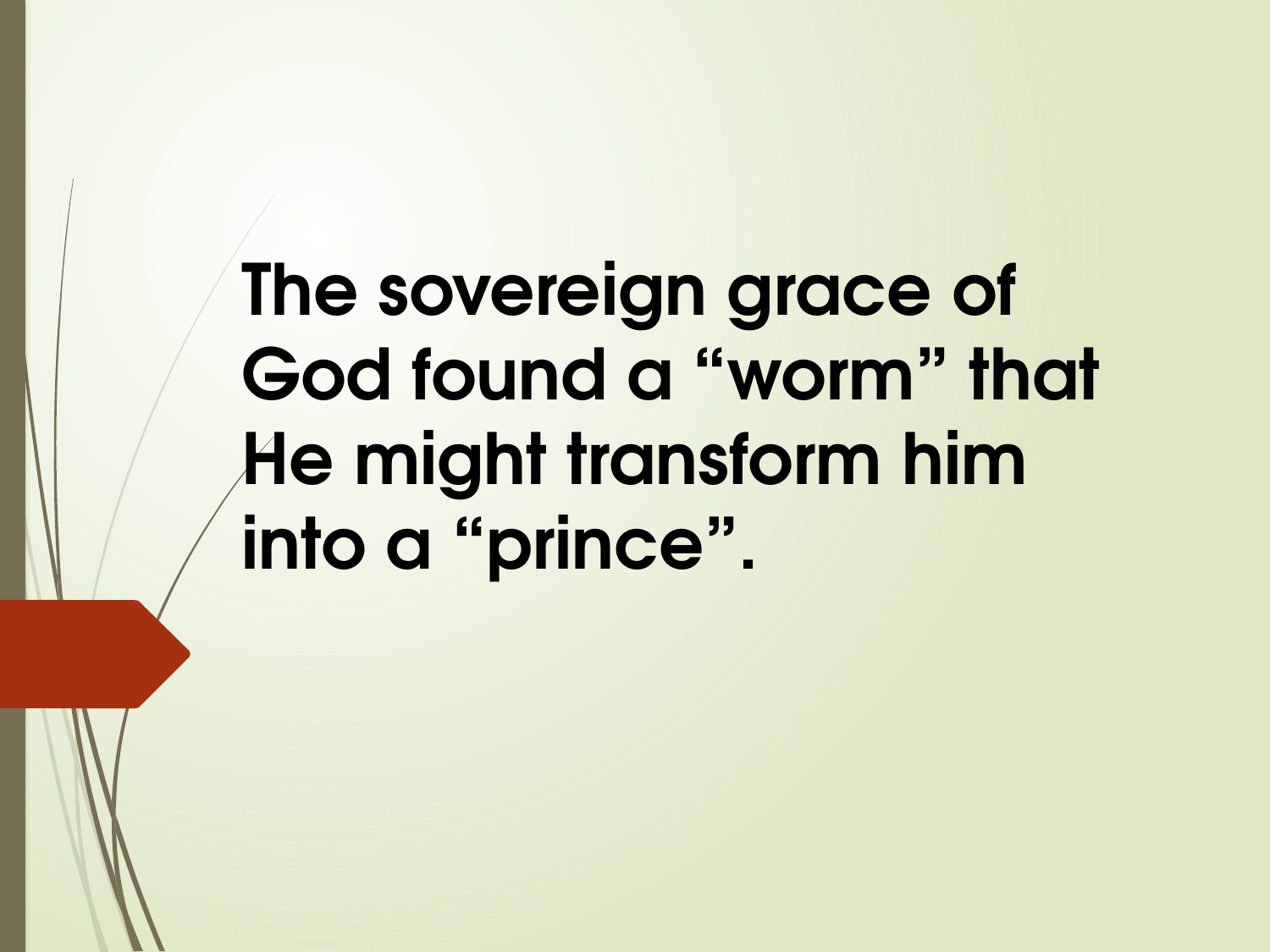

The sovereign grace of God found a “worm” that He might transform him into a “prince”.